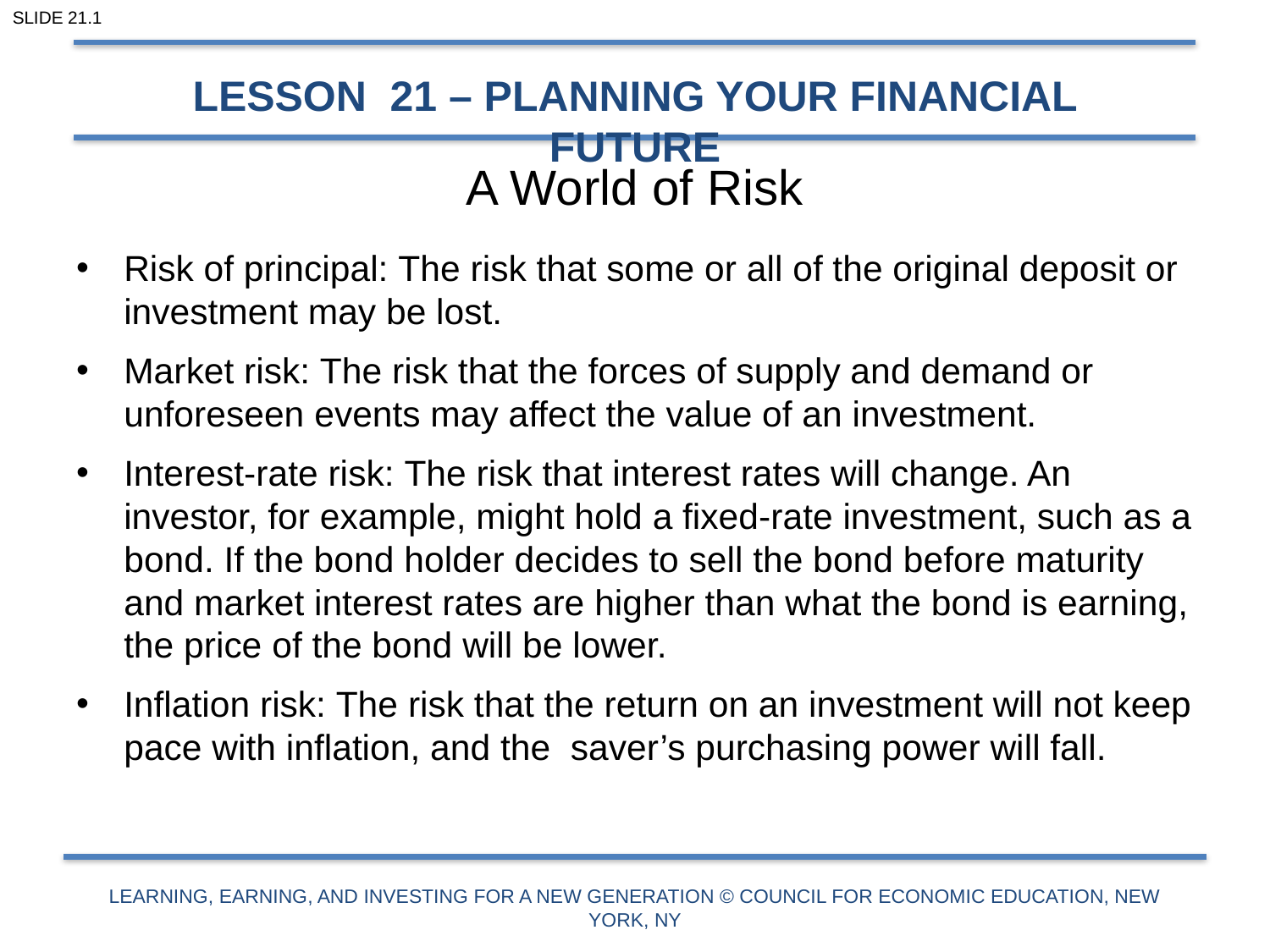

Slide 21.1
Lesson  21 – Planning Your Financial Future
# A World of Risk
Risk of principal: The risk that some or all of the original deposit or investment may be lost.
Market risk: The risk that the forces of supply and demand or unforeseen events may affect the value of an investment.
Interest-rate risk: The risk that interest rates will change. An investor, for example, might hold a fixed-rate investment, such as a bond. If the bond holder decides to sell the bond before maturity and market interest rates are higher than what the bond is earning, the price of the bond will be lower.
Inflation risk: The risk that the return on an investment will not keep pace with inflation, and the  saver’s purchasing power will fall.